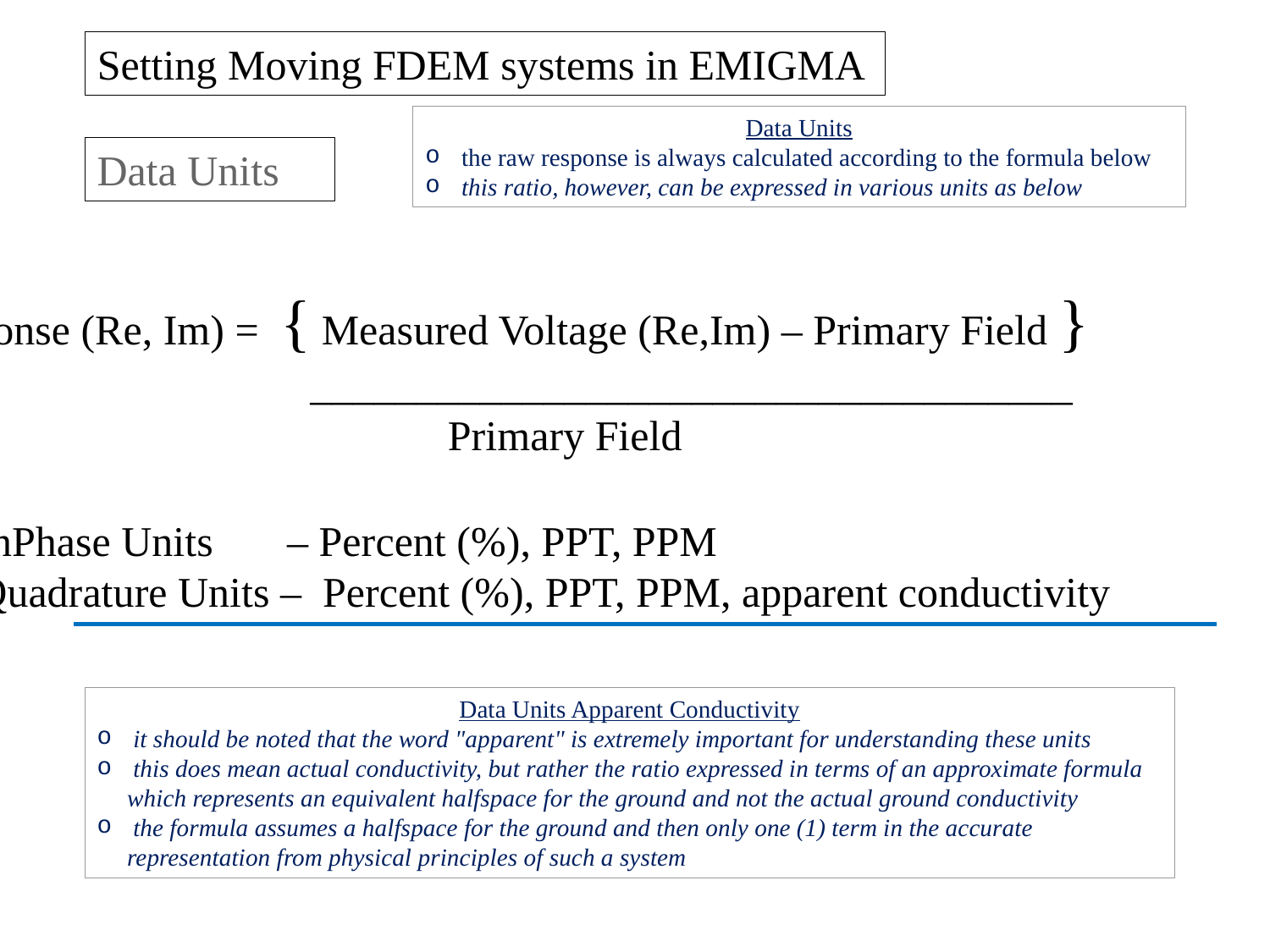

Setting Moving FDEM systems in EMIGMA
Data Units
 the raw response is always calculated according to the formula below
 this ratio, however, can be expressed in various units as below
Data Units
Response (Re, Im) =  { Measured Voltage (Re,Im) – Primary Field }
                                      ____________________________________
                                                   Primary Field
InPhase Units       – Percent (%), PPT, PPM
Quadrature Units –  Percent (%), PPT, PPM, apparent conductivity
Data Units Apparent Conductivity
 it should be noted that the word "apparent" is extremely important for understanding these units
 this does mean actual conductivity, but rather the ratio expressed in terms of an approximate formula which represents an equivalent halfspace for the ground and not the actual ground conductivity
 the formula assumes a halfspace for the ground and then only one (1) term in the accurate representation from physical principles of such a system